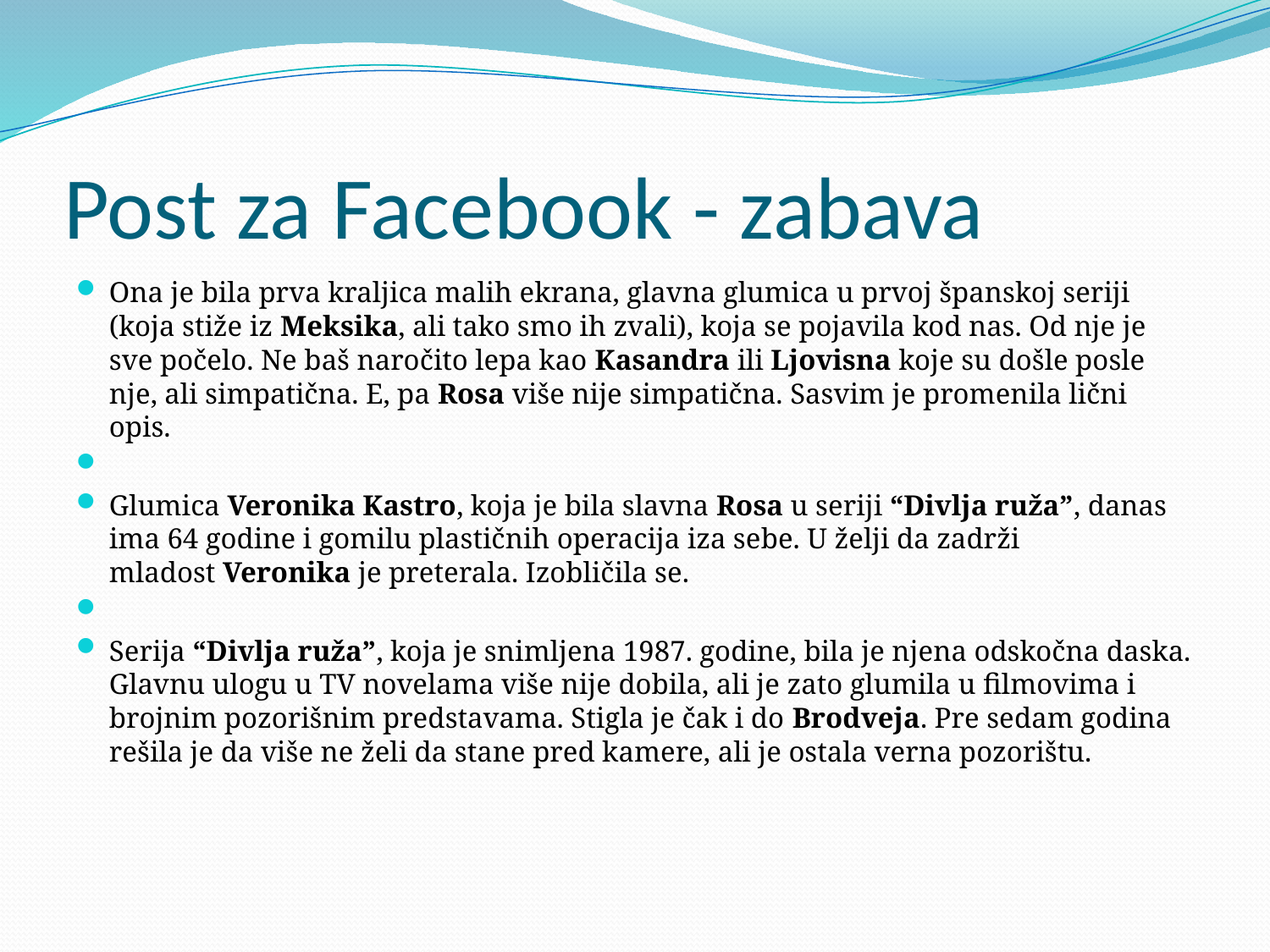

# Post za Facebook - zabava
Ona je bila prva kraljica malih ekrana, glavna glumica u prvoj španskoj seriji (koja stiže iz Meksika, ali tako smo ih zvali), koja se pojavila kod nas. Od nje je sve počelo. Ne baš naročito lepa kao Kasandra ili Ljovisna koje su došle posle nje, ali simpatična. E, pa Rosa više nije simpatična. Sasvim je promenila lični opis.

Glumica Veronika Kastro, koja je bila slavna Rosa u seriji “Divlja ruža”, danas ima 64 godine i gomilu plastičnih operacija iza sebe. U želji da zadrži mladost Veronika je preterala. Izobličila se.

Serija “Divlja ruža”, koja je snimljena 1987. godine, bila je njena odskočna daska. Glavnu ulogu u TV novelama više nije dobila, ali je zato glumila u filmovima i brojnim pozorišnim predstavama. Stigla je čak i do Brodveja. Pre sedam godina rešila je da više ne želi da stane pred kamere, ali je ostala verna pozorištu.